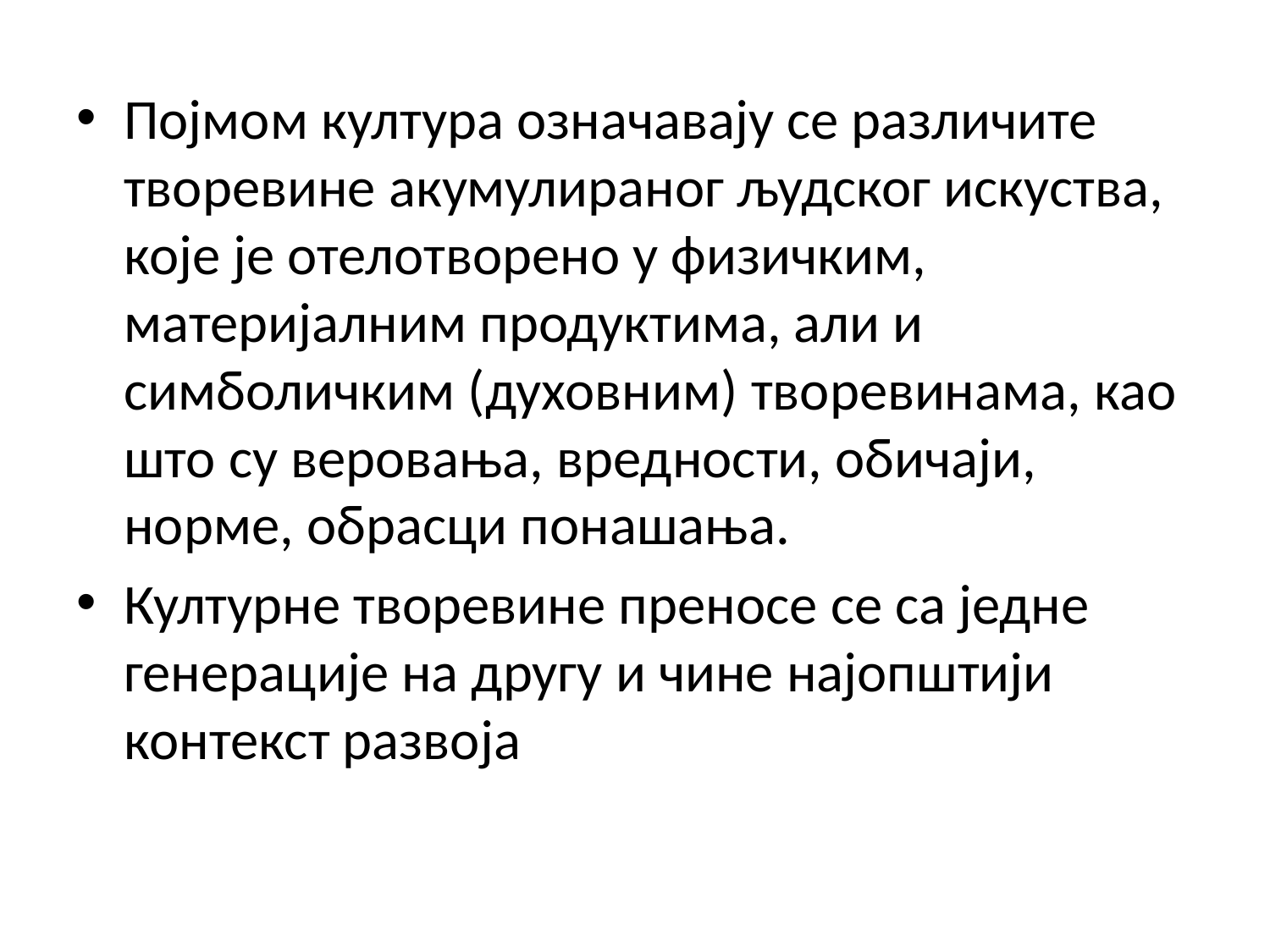

Појмом култура означавају се различите творевине акумулираног људског искуства, које је отелотворено у физичким, материјалним продуктима, али и симболичким (духовним) творевинама, као што су веровања, вредности, обичаји, норме, обрасци понашања.
Културне творевине преносе се са једне генерације на другу и чине најопштији контекст развоја